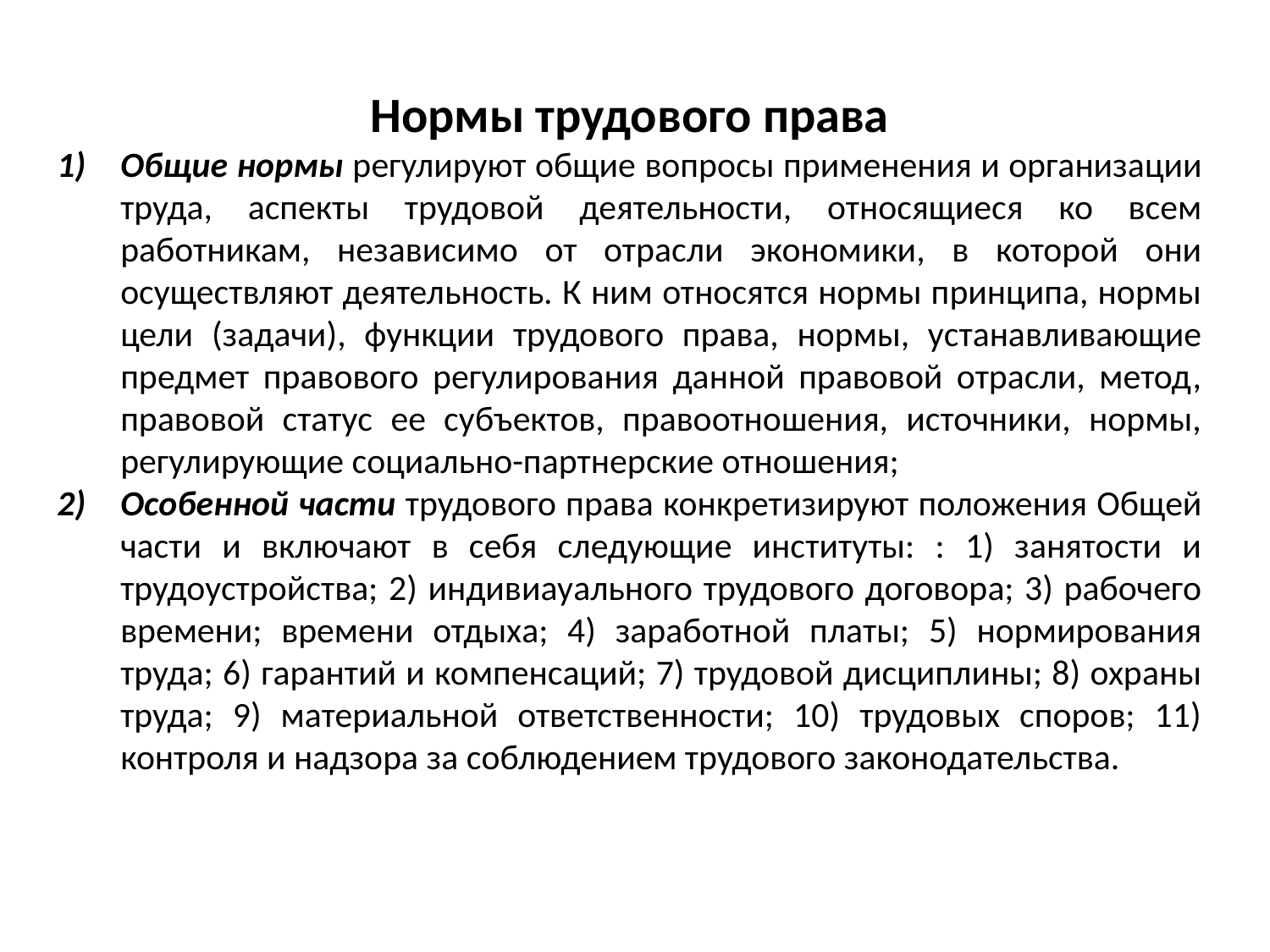

Нормы трудового права
Общие нормы регулируют общие вопросы применения и организации труда, аспекты трудовой деятельности, относящиеся ко всем работникам, независимо от отрасли экономики, в которой они осуществляют деятельность. К ним относятся нормы принципа, нормы цели (задачи), функции трудового права, нормы, устанавливающие предмет правового регулирования данной правовой отрасли, метод, правовой статус ее субъектов, правоотношения, источники, нормы, регулирующие социально-партнерские отношения;
Особенной части трудового права конкретизируют положения Общей части и включают в себя следующие институты: : 1) занятости и трудоустройства; 2) индивиауального трудового договора; 3) рабочего времени; времени отдыха; 4) заработной платы; 5) нормирования труда; 6) гарантий и компенсаций; 7) трудовой дисциплины; 8) охраны труда; 9) материальной ответственности; 10) трудовых споров; 11) контроля и надзора за соблюдением трудового законодательства.